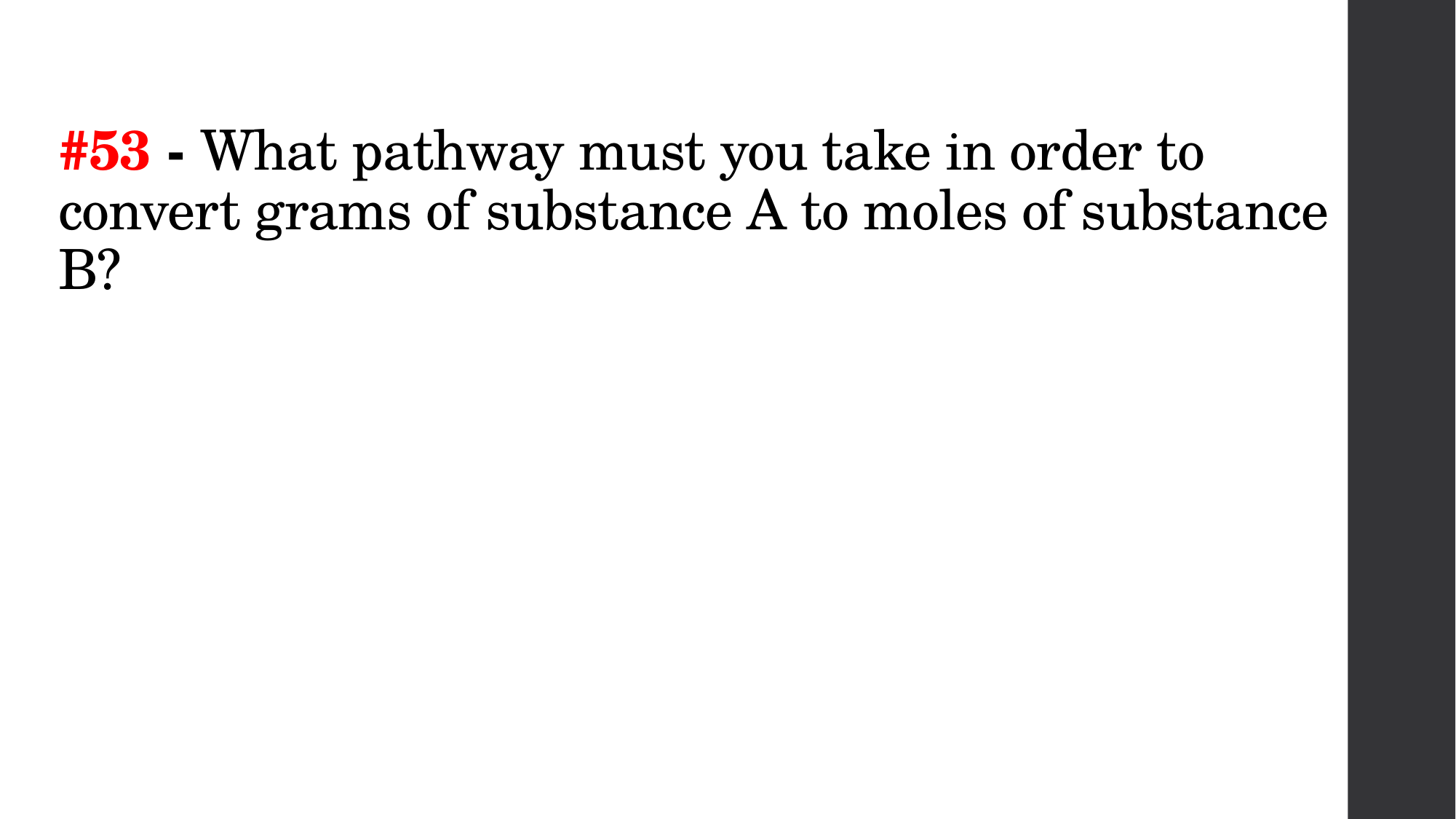

# #53 - What pathway must you take in order to convert grams of substance A to moles of substance B?